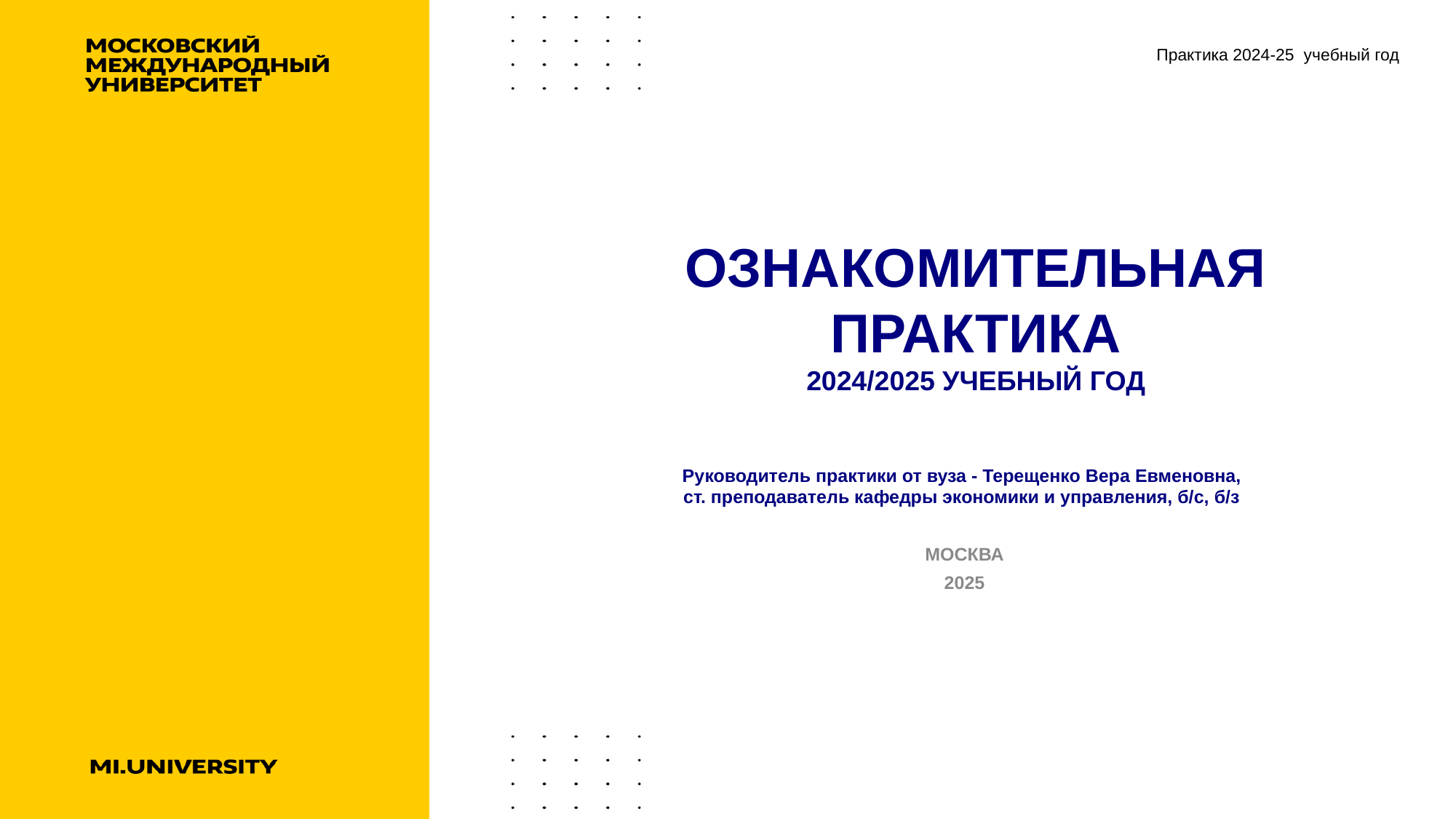

Практика 2024-25  учебный год
ОЗНАКОМИТЕЛЬНАЯ ПРАКТИКА
2024/2025 УЧЕБНЫЙ ГОД
Руководитель практики от вуза - Терещенко Вера Евменовна,
ст. преподаватель кафедры экономики и управления, б/с, б/з

МОСКВА
2025